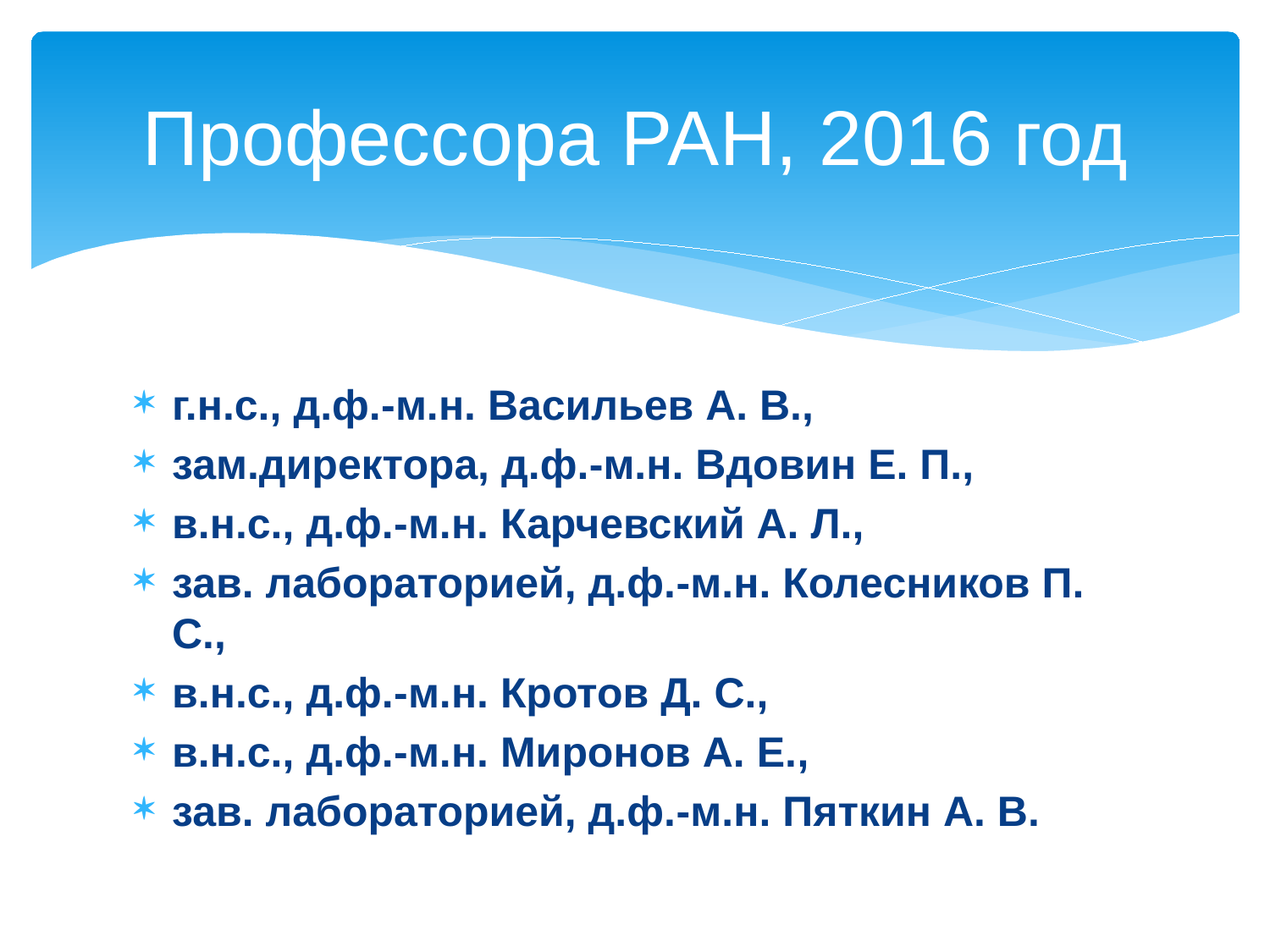

# Профессора РАН, 2016 год
г.н.с., д.ф.-м.н. Васильев А. В.,
зам.директора, д.ф.-м.н. Вдовин Е. П.,
в.н.с., д.ф.-м.н. Карчевский А. Л.,
зав. лабораторией, д.ф.-м.н. Колесников П. С.,
в.н.с., д.ф.-м.н. Кротов Д. С.,
в.н.с., д.ф.-м.н. Миронов А. Е.,
зав. лабораторией, д.ф.-м.н. Пяткин А. В.